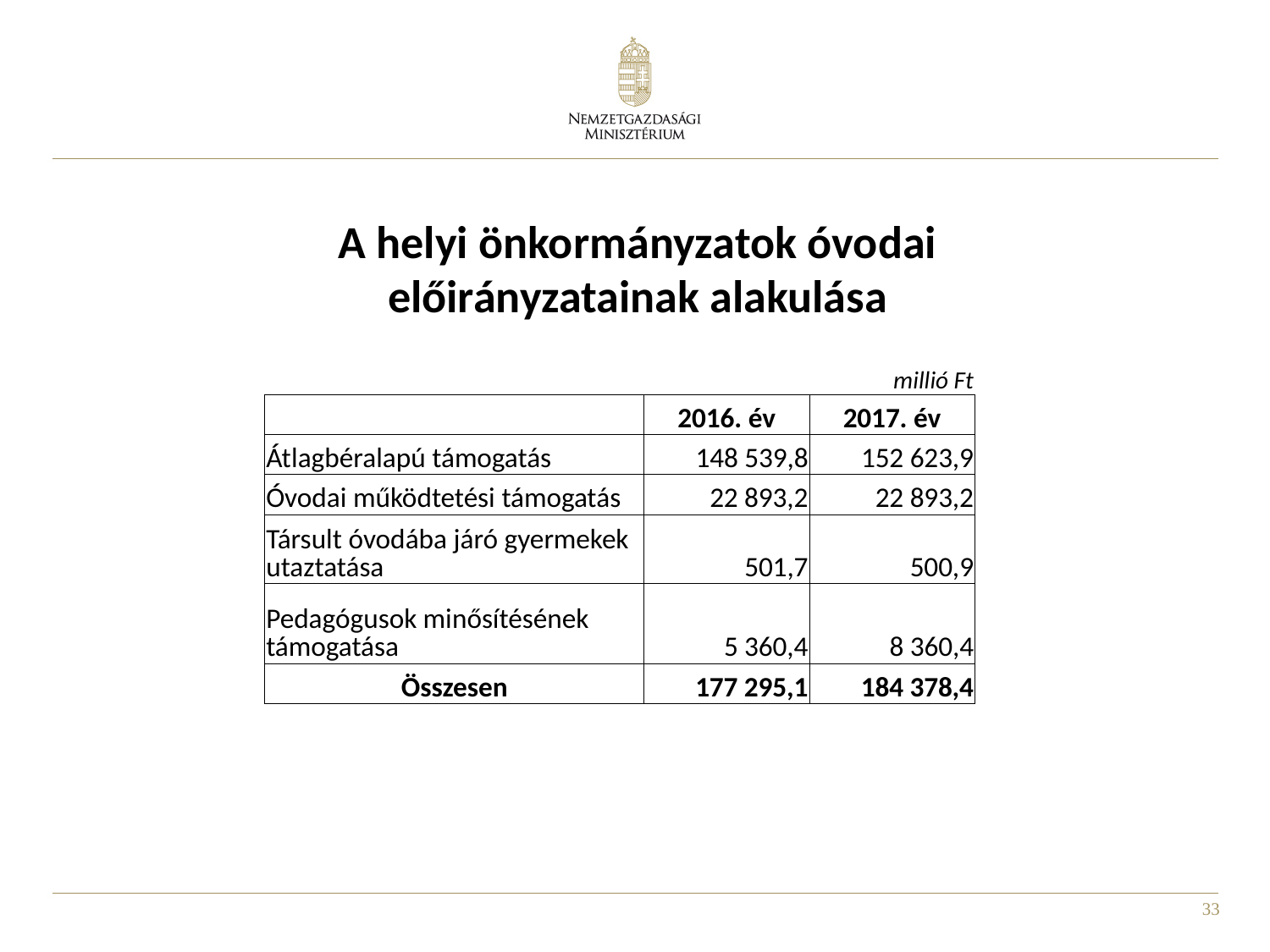

A helyi önkormányzatok óvodai előirányzatainak alakulása
|  |  | millió Ft |
| --- | --- | --- |
|  | 2016. év | 2017. év |
| Átlagbéralapú támogatás | 148 539,8 | 152 623,9 |
| Óvodai működtetési támogatás | 22 893,2 | 22 893,2 |
| Társult óvodába járó gyermekek utaztatása | 501,7 | 500,9 |
| Pedagógusok minősítésének támogatása | 5 360,4 | 8 360,4 |
| Összesen | 177 295,1 | 184 378,4 |